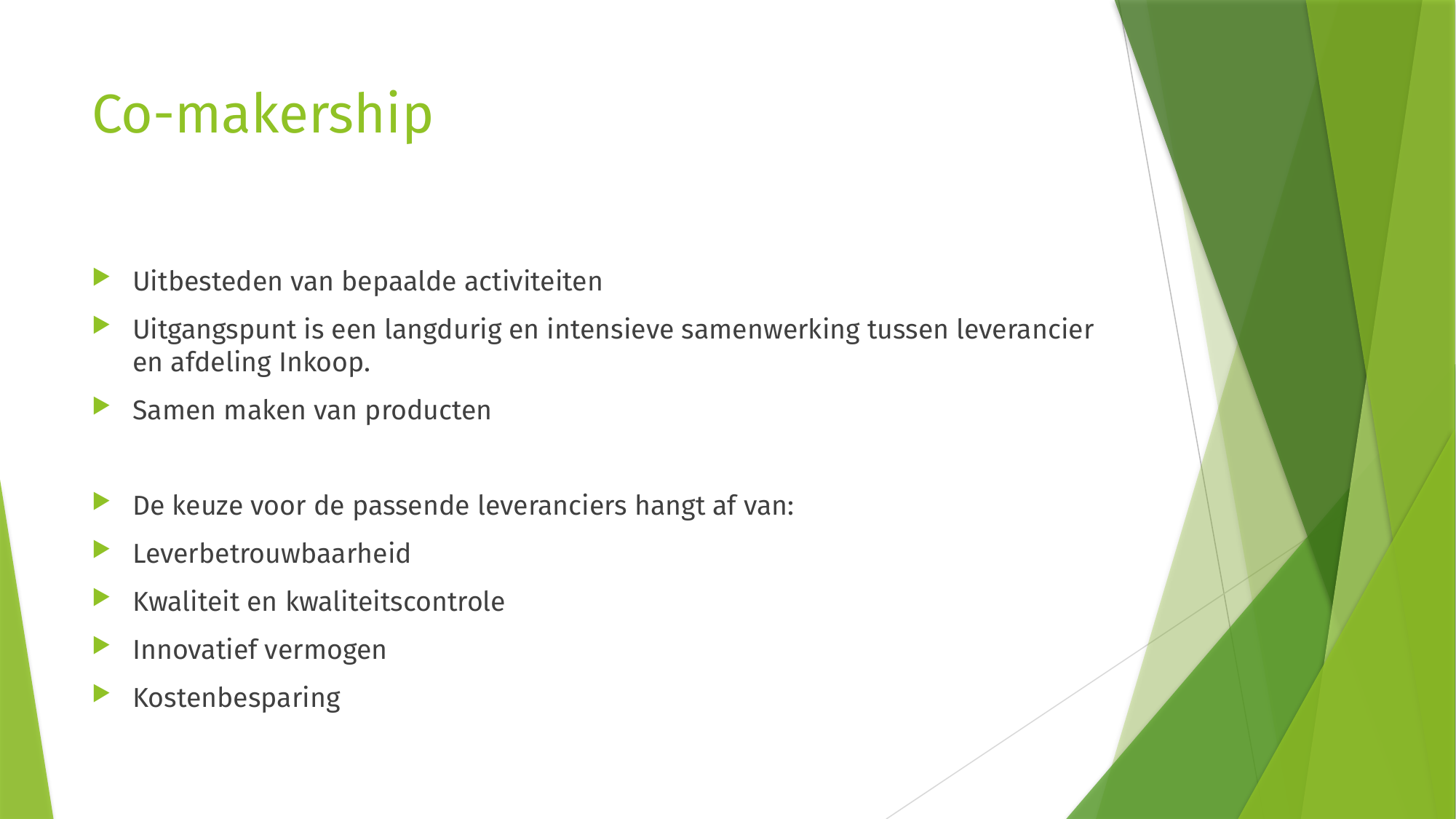

# Co-makership
Uitbesteden van bepaalde activiteiten
Uitgangspunt is een langdurig en intensieve samenwerking tussen leverancier en afdeling Inkoop.
Samen maken van producten

De keuze voor de passende leveranciers hangt af van:
Leverbetrouwbaarheid
Kwaliteit en kwaliteitscontrole
Innovatief vermogen
Kostenbesparing